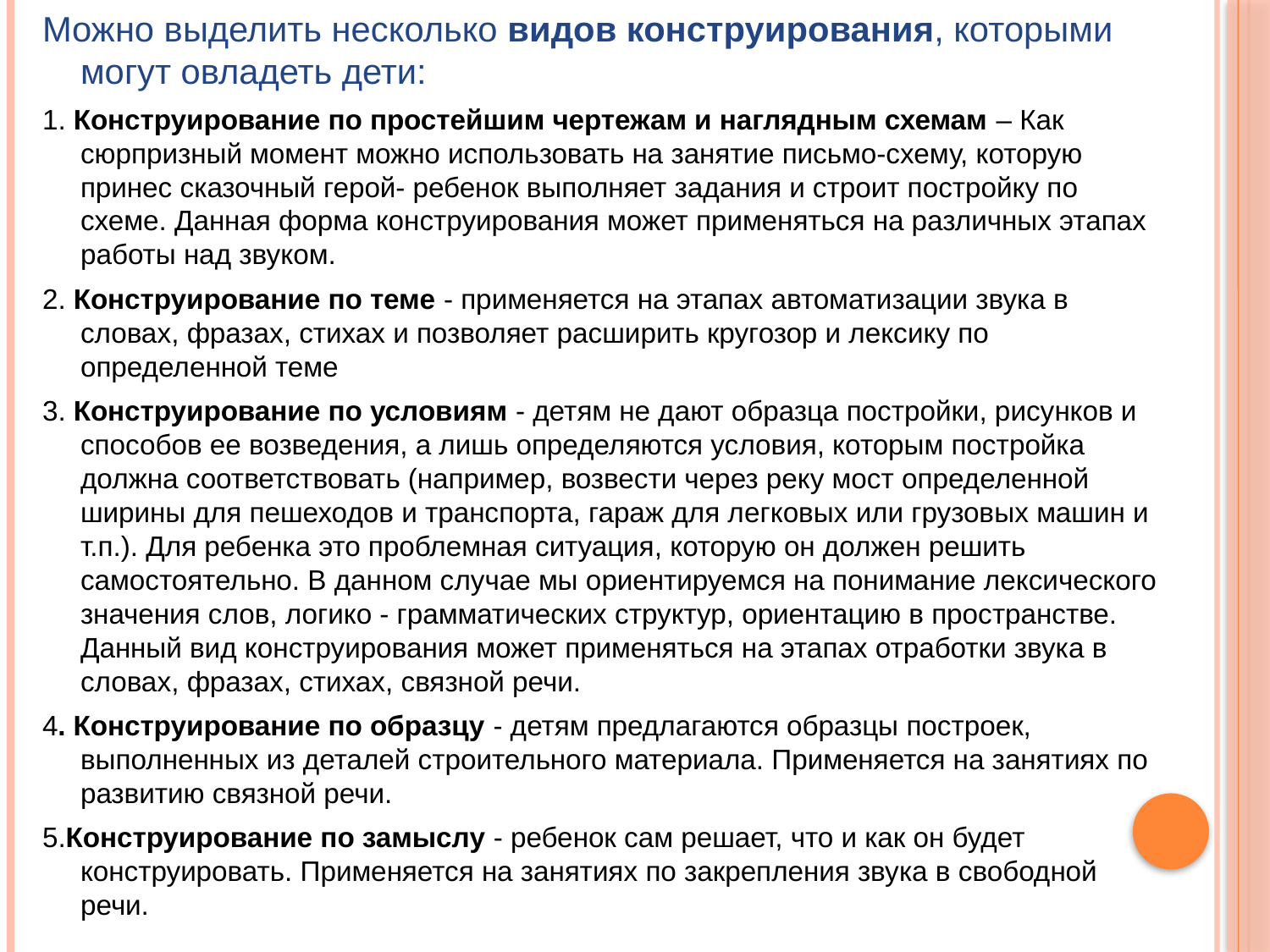

Можно выделить несколько видов конструирования, которыми могут овладеть дети:
1. Конструирование по простейшим чертежам и наглядным схемам – Как сюрпризный момент можно использовать на занятие письмо-схему, которую принес сказочный герой- ребенок выполняет задания и строит постройку по схеме. Данная форма конструирования может применяться на различных этапах работы над звуком.
2. Конструирование по теме - применяется на этапах автоматизации звука в словах, фразах, стихах и позволяет расширить кругозор и лексику по определенной теме
3. Конструирование по условиям - детям не дают образца постройки, рисунков и способов ее возведения, а лишь определяются условия, которым постройка должна соответствовать (например, возвести через реку мост определенной ширины для пешеходов и транспорта, гараж для легковых или грузовых машин и т.п.). Для ребенка это проблемная ситуация, которую он должен решить самостоятельно. В данном случае мы ориентируемся на понимание лексического значения слов, логико - грамматических структур, ориентацию в пространстве. Данный вид конструирования может применяться на этапах отработки звука в словах, фразах, стихах, связной речи.
4. Конструирование по образцу - детям предлагаются образцы построек, выполненных из деталей строительного материала. Применяется на занятиях по развитию связной речи.
5.Конструирование по замыслу - ребенок сам решает, что и как он будет конструировать. Применяется на занятиях по закрепления звука в свободной речи.